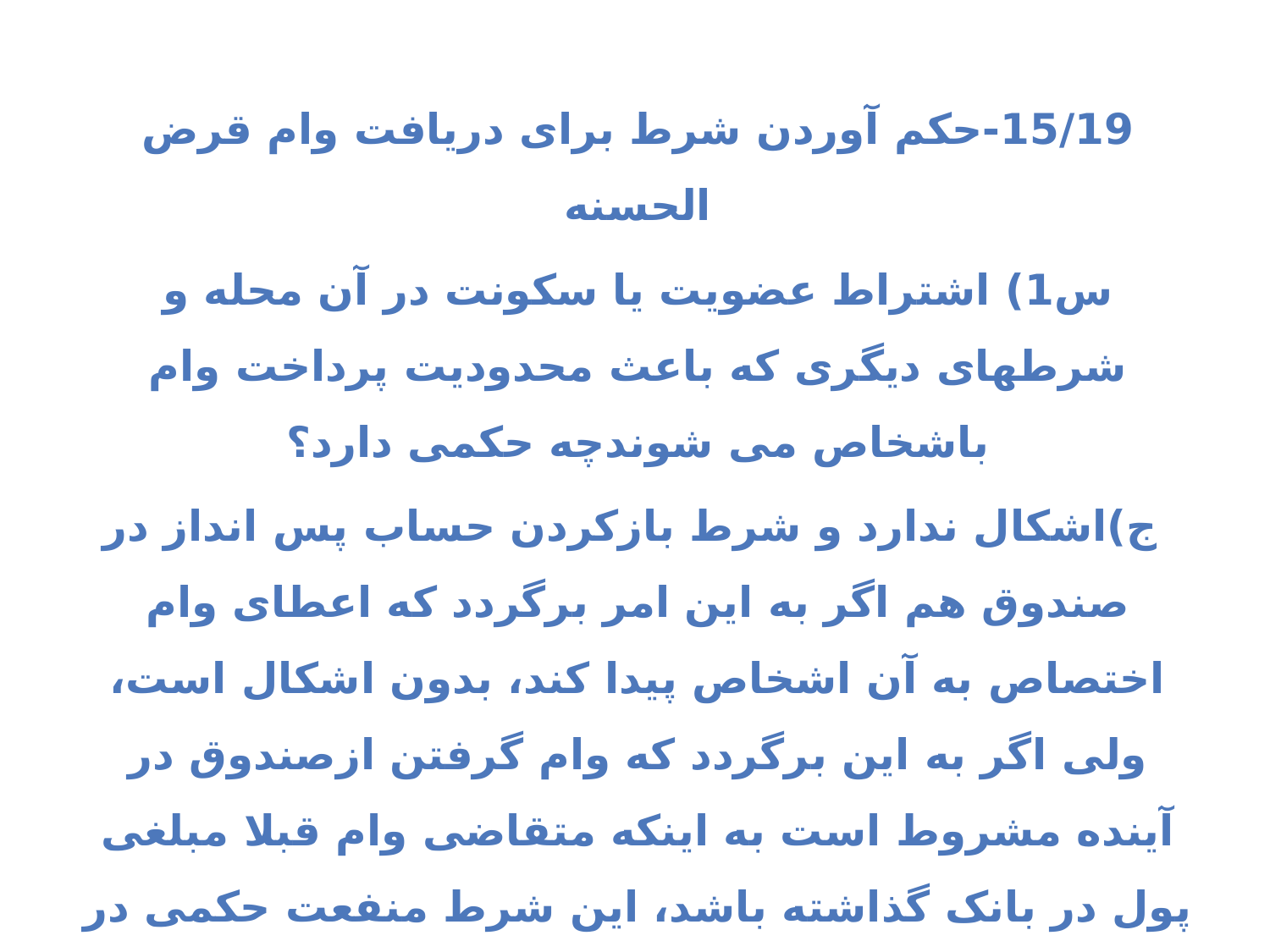

15/19-حکم آوردن شرط برای دریافت وام قرض الحسنه
س1) اشتراط عضویت یا سکونت در آن محله و شرطهای‌ دیگری‌ که باعث محدودیت پرداخت وام باشخاص می‌ شوندچه حکمی دارد؟
 ج)اشکال ندارد و شرط بازکردن حساب پس انداز در صندوق هم اگر به این امر برگردد که اعطای‌ وام اختصاص به آن اشخاص پیدا کند، بدون اشکال است، ولی‌ اگر به این برگردد که وام گرفتن ازصندوق در آینده مشروط است به اینکه متقاضی‌ وام قبلا مبلغی‌ پول در بانک گذاشته باشد، این شرط منفعت حکمی‌ در قرض است که باطل می‌ باشد.(اجوبه، س ١٧٨٨)